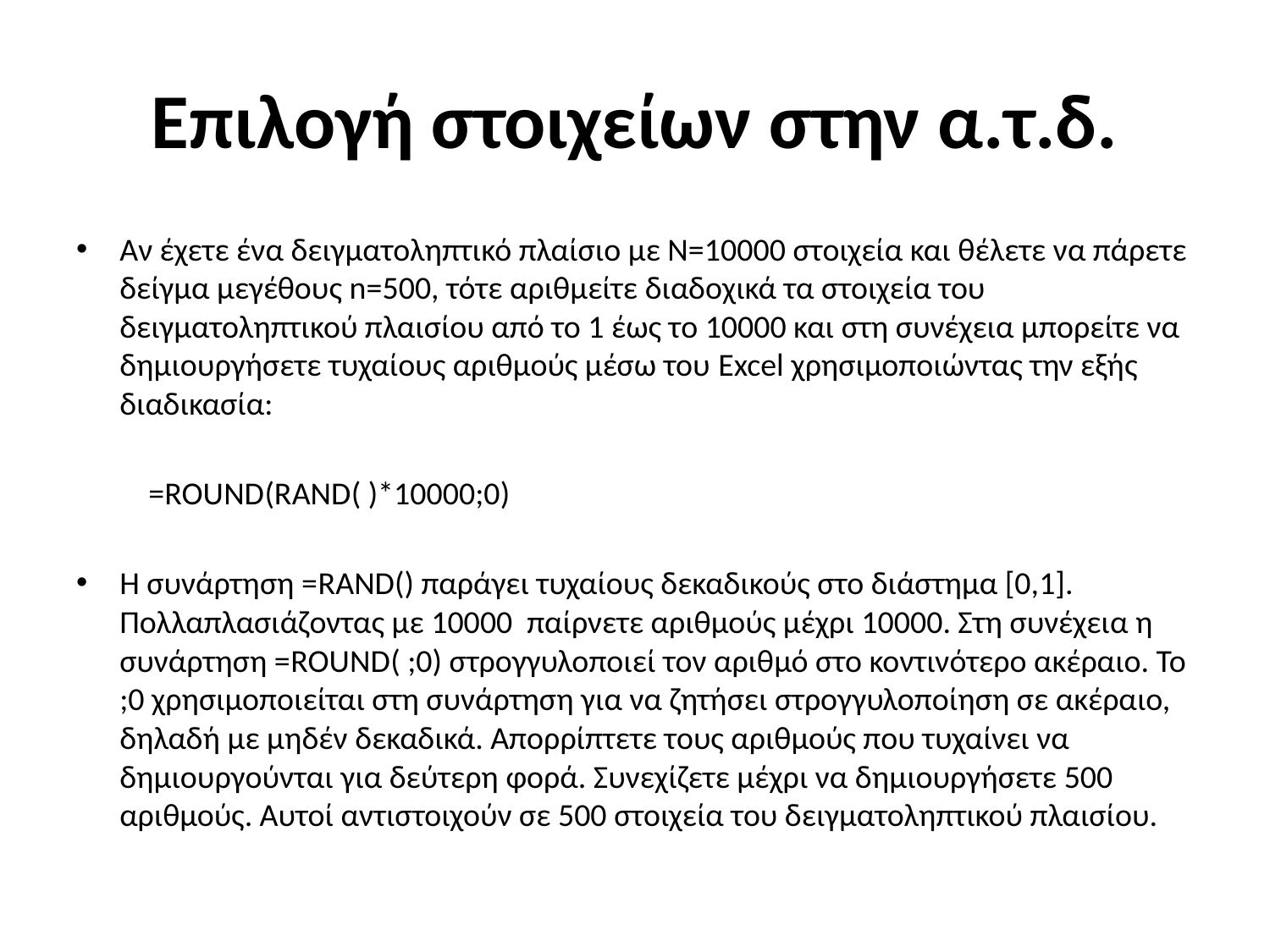

# Επιλογή στοιχείων στην α.τ.δ.
Αν έχετε ένα δειγματοληπτικό πλαίσιο με Ν=10000 στοιχεία και θέλετε να πάρετε δείγμα μεγέθους n=500, τότε αριθμείτε διαδοχικά τα στοιχεία του δειγματοληπτικού πλαισίου από το 1 έως το 10000 και στη συνέχεια μπορείτε να δημιουργήσετε τυχαίους αριθμούς μέσω του Excel χρησιμοποιώντας την εξής διαδικασία:

	=ROUND(RΑND( )*10000;0)

Η συνάρτηση =RΑND() παράγει τυχαίους δεκαδικούς στο διάστημα [0,1]. Πολλαπλασιάζοντας με 10000  παίρνετε αριθμούς μέχρι 10000. Στη συνέχεια η συνάρτηση =ROUND( ;0) στρογγυλοποιεί τον αριθμό στο κοντινότερο ακέραιο. Το ;0 χρησιμοποιείται στη συνάρτηση για να ζητήσει στρογγυλοποίηση σε ακέραιο, δηλαδή με μηδέν δεκαδικά. Απορρίπτετε τους αριθμούς που τυχαίνει να δημιουργούνται για δεύτερη φορά. Συνεχίζετε μέχρι να δημιουργήσετε 500 αριθμούς. Αυτοί αντιστοιχούν σε 500 στοιχεία του δειγματοληπτικού πλαισίου.